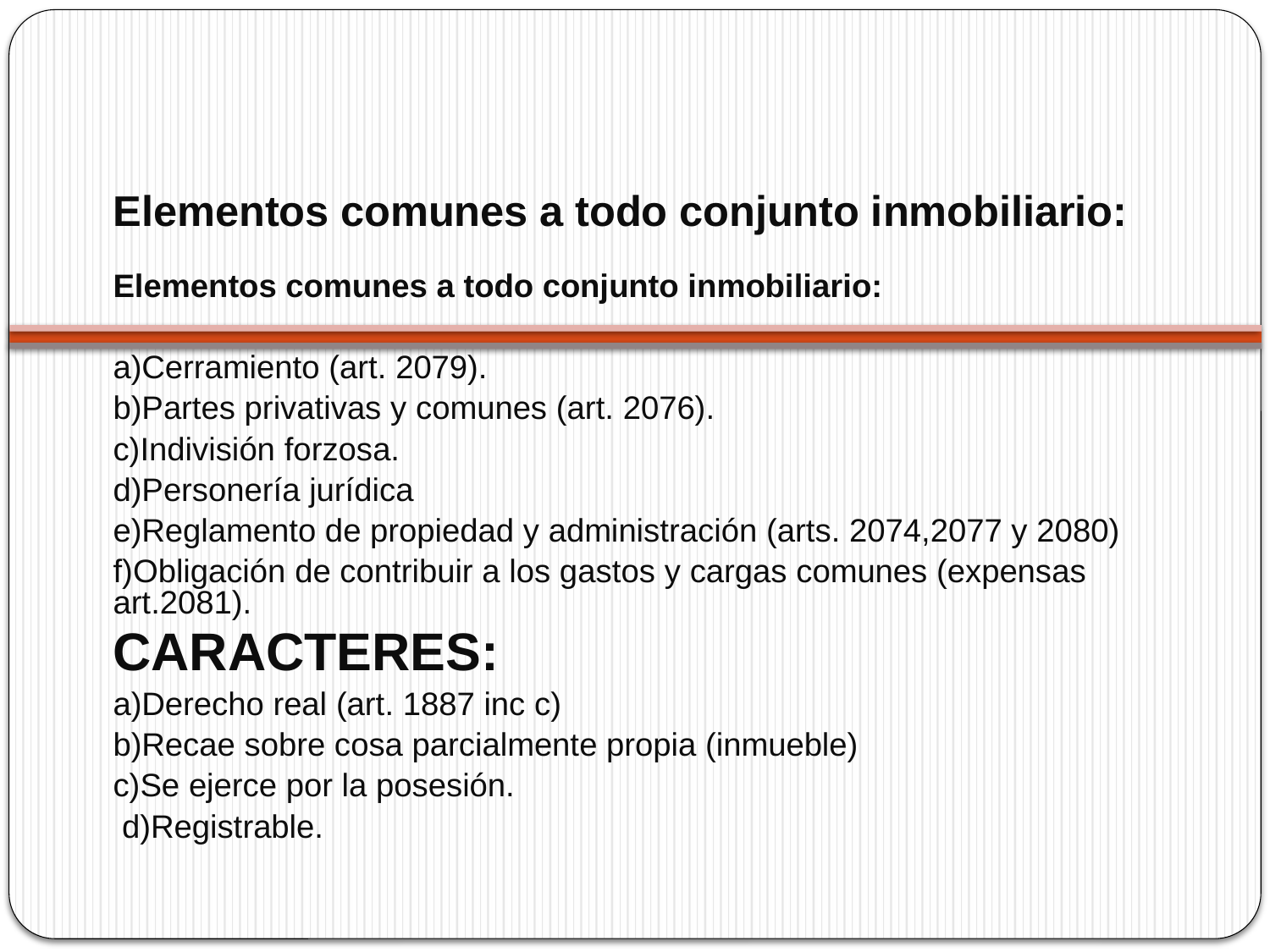

# Elementos comunes a todo conjunto inmobiliario:
Elementos comunes a todo conjunto inmobiliario:

a)Cerramiento (art. 2079).
b)Partes privativas y comunes (art. 2076).
c)Indivisión forzosa.
d)Personería jurídica
e)Reglamento de propiedad y administración (arts. 2074,2077 y 2080)
f)Obligación de contribuir a los gastos y cargas comunes (expensas art.2081).
CARACTERES:
a)Derecho real (art. 1887 inc c)
b)Recae sobre cosa parcialmente propia (inmueble)
c)Se ejerce por la posesión.
 d)Registrable.